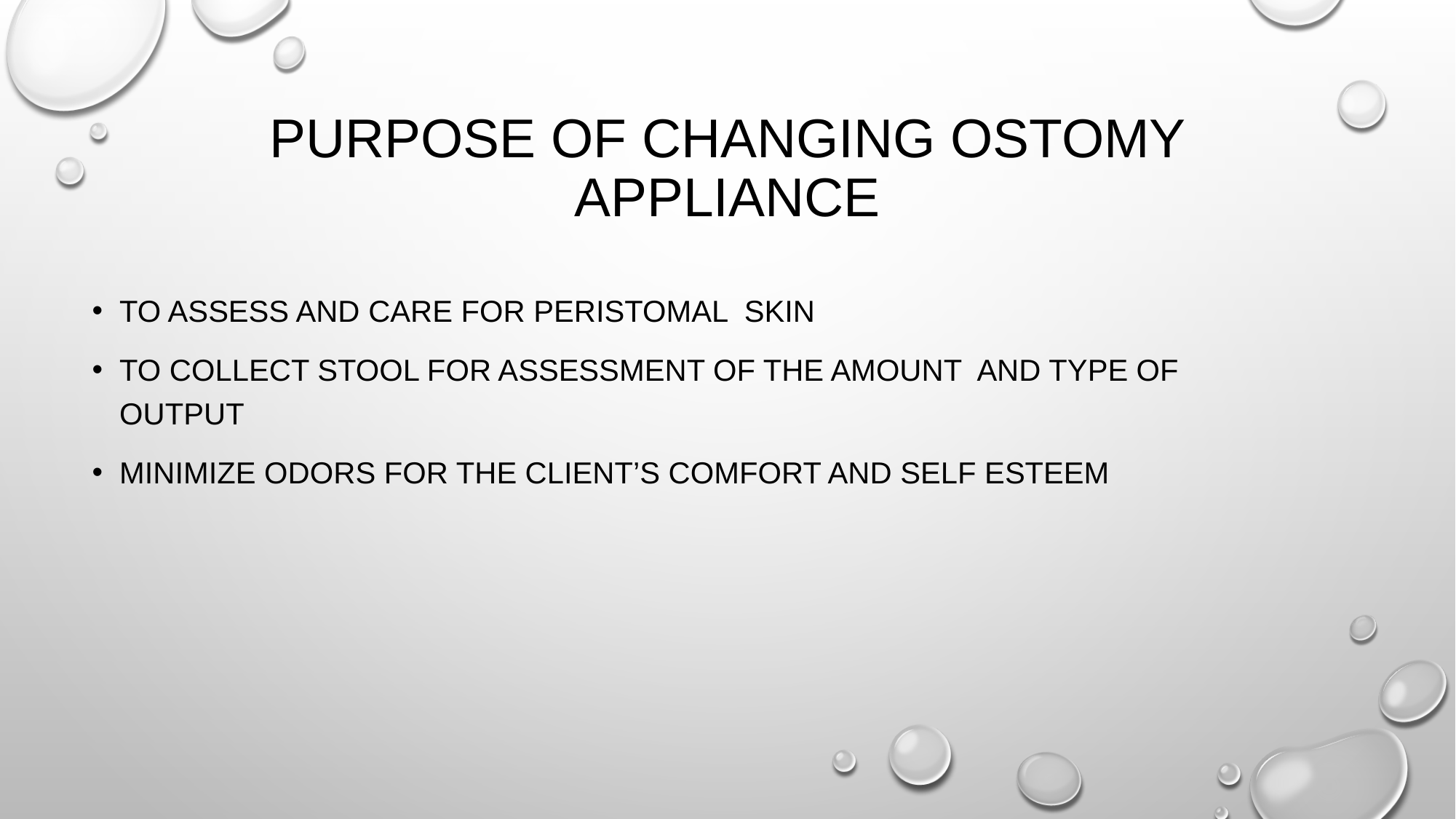

# PURPOSE OF CHANGING OSTOMY APPLIANCE
To assess and care for peristomal  skin
To collect stool for assessment of the amount  and type of output
Minimize odors for the client’s comfort and self esteem